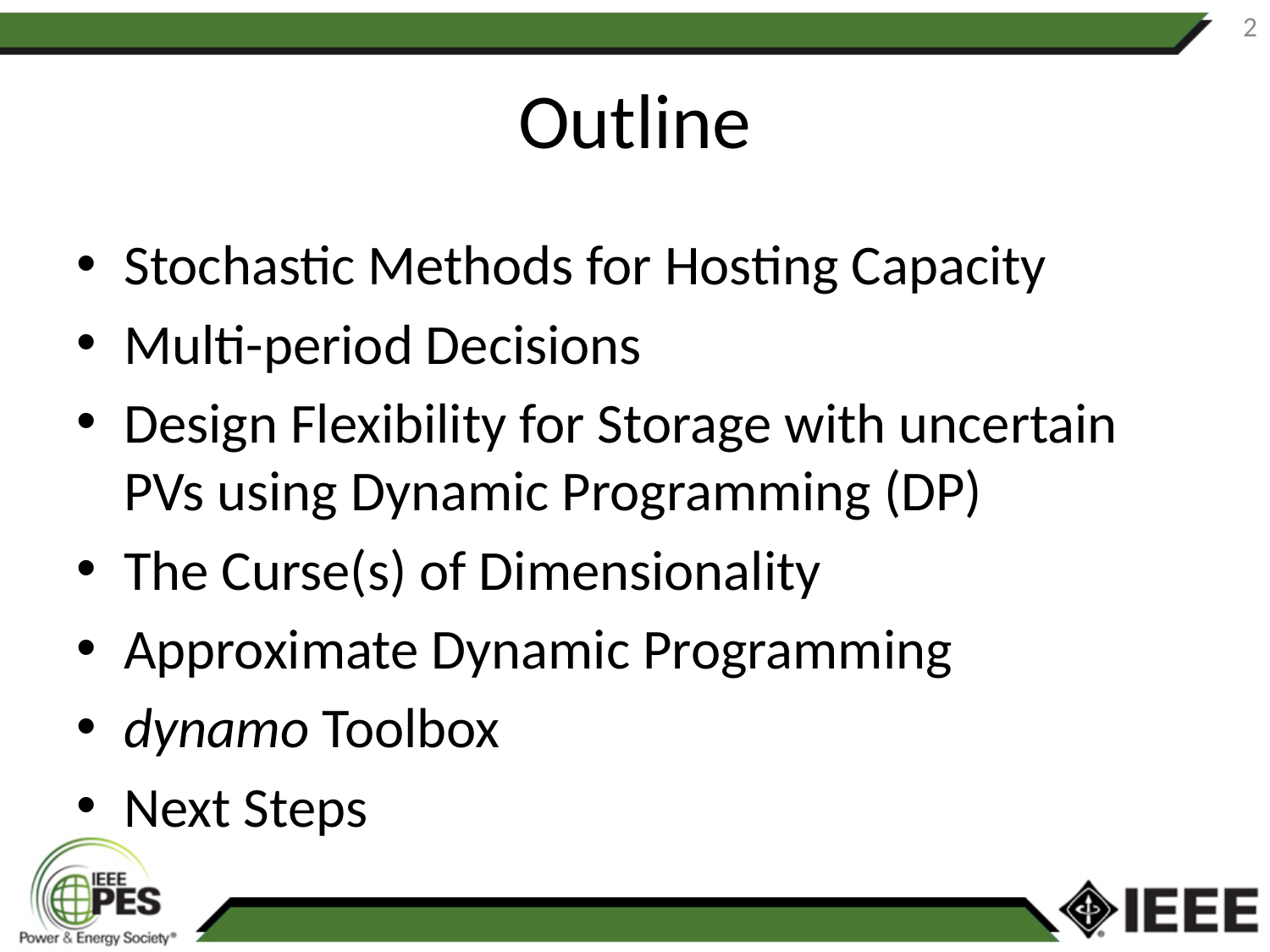

2
# Outline
Stochastic Methods for Hosting Capacity
Multi-period Decisions
Design Flexibility for Storage with uncertain PVs using Dynamic Programming (DP)
The Curse(s) of Dimensionality
Approximate Dynamic Programming
dynamo Toolbox
Next Steps